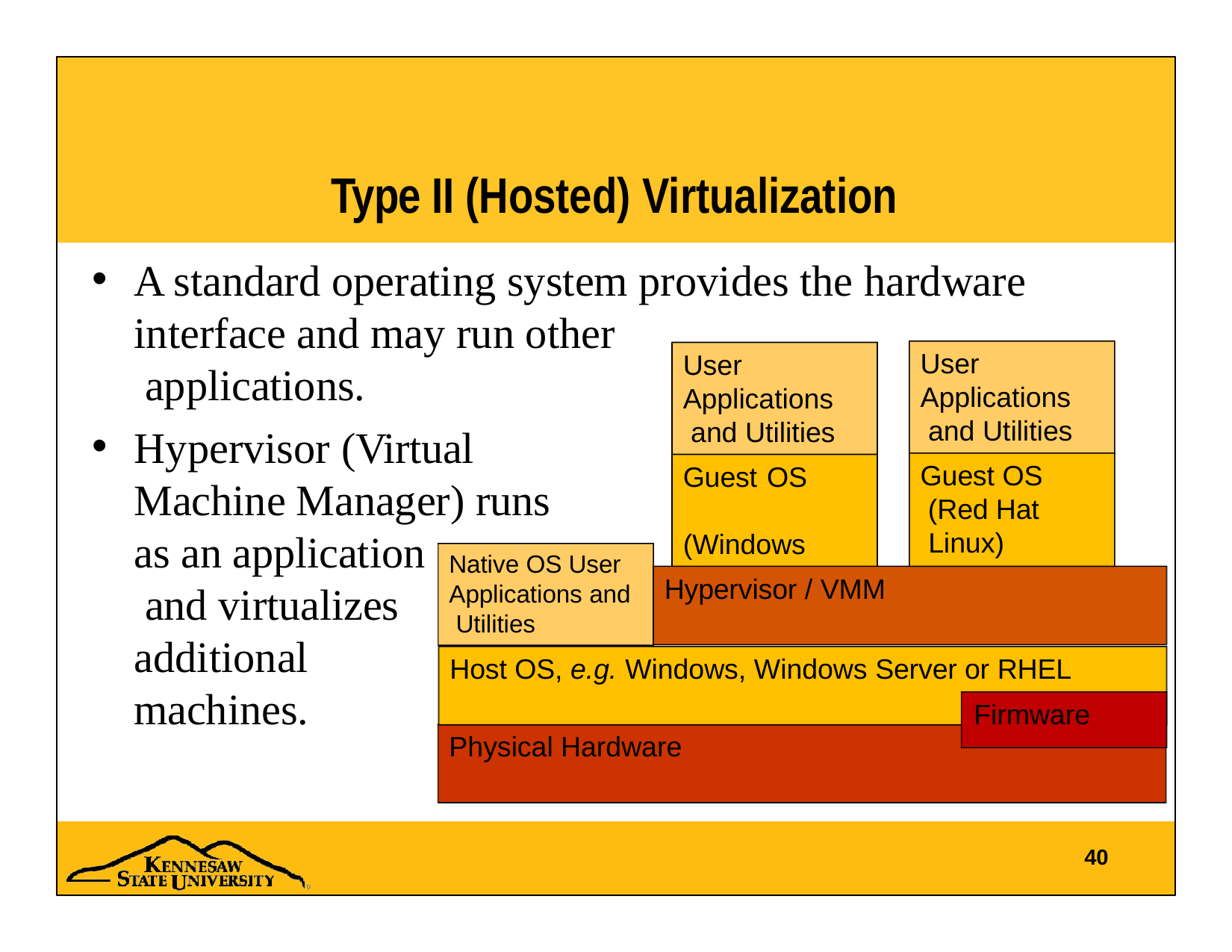

# Type II (Hosted) Virtualization
A standard operating system provides the hardware
interface and may run other  applications.
Hypervisor (Virtual  Machine Manager) runs

User  Applications  and Utilities
User  Applications  and Utilities

Guest OS  (Red Hat  Linux)
Guest OS  (Windows  Server)
as an application  and virtualizes  additional  machines.

Native OS User  Applications and  Utilities

Hypervisor / VMM
Host OS, e.g. Windows, Windows Server or RHEL
Firmware

Physical Hardware

40